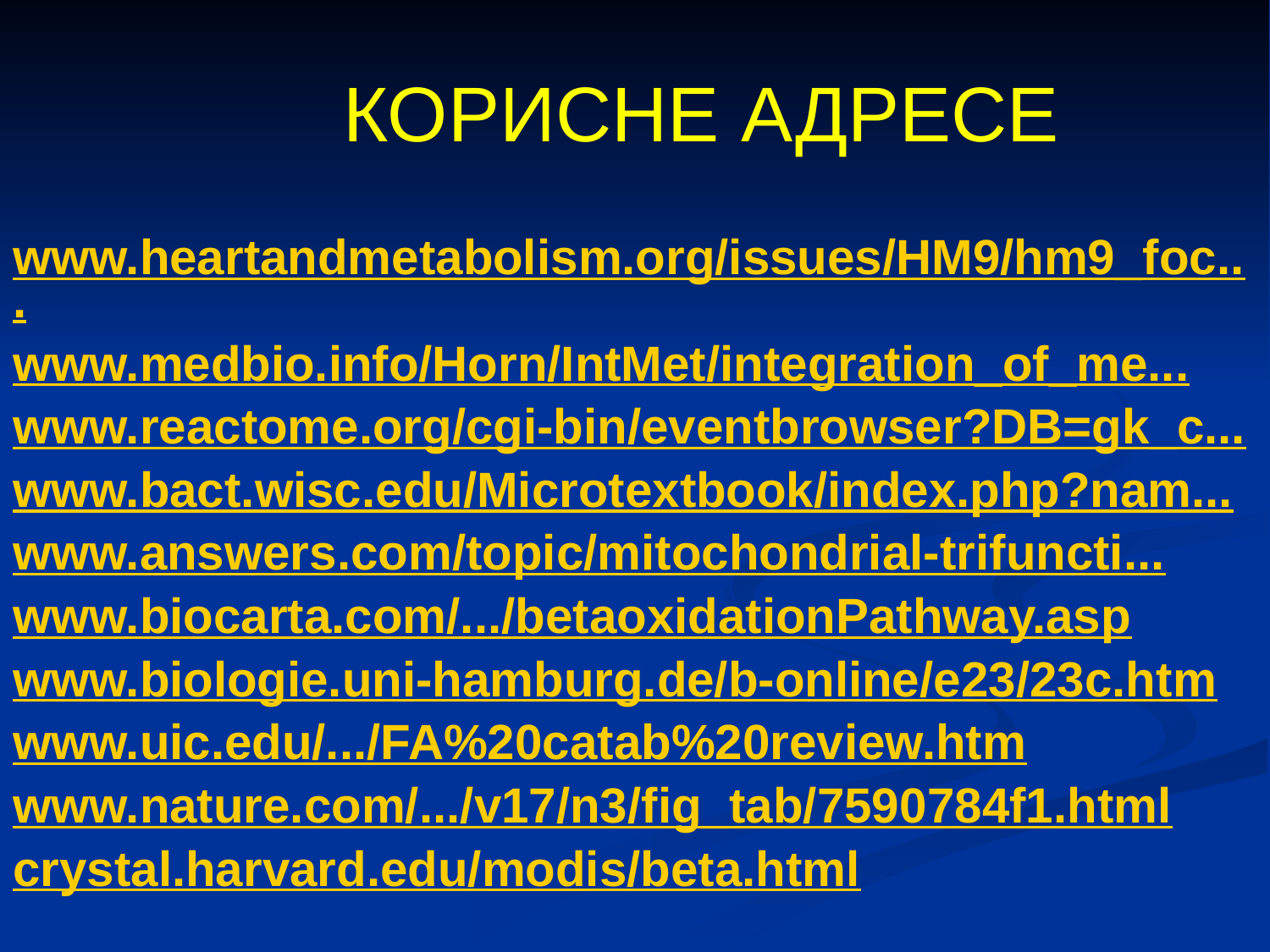

# КОРИСНЕ АДРЕСЕ
www.heartandmetabolism.org/issues/HM9/hm9_foc...
www.medbio.info/Horn/IntMet/integration_of_me...
www.reactome.org/cgi-bin/eventbrowser?DB=gk_c...
www.bact.wisc.edu/Microtextbook/index.php?nam...
www.answers.com/topic/mitochondrial-trifuncti...
www.biocarta.com/.../betaoxidationPathway.asp
www.biologie.uni-hamburg.de/b-online/e23/23c.htm
www.uic.edu/.../FA%20catab%20review.htm
www.nature.com/.../v17/n3/fig_tab/7590784f1.html
crystal.harvard.edu/modis/beta.html